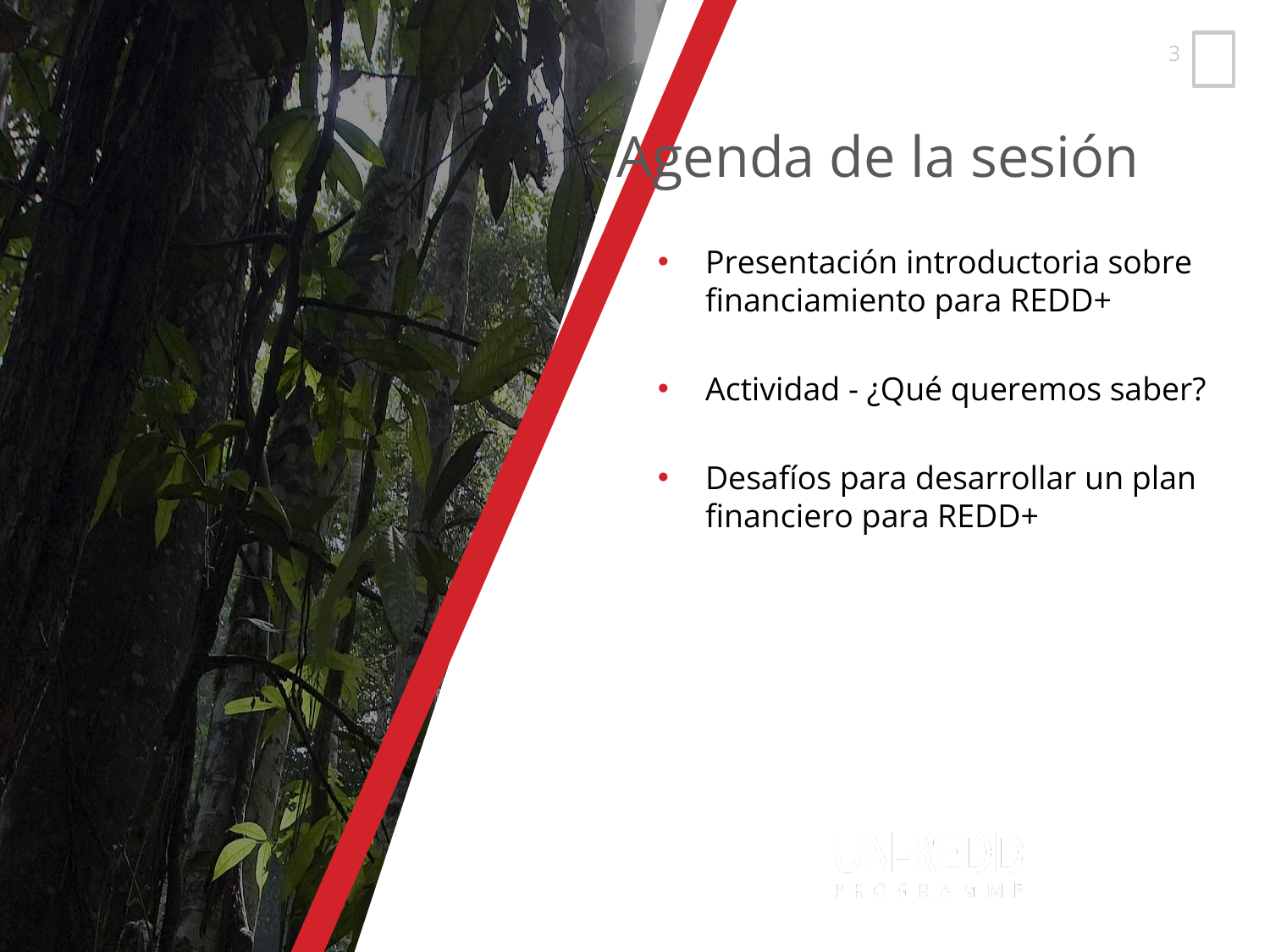

Presentación introductoria sobre financiamiento para REDD+

Actividad - ¿Qué queremos saber?

Desafíos para desarrollar un plan financiero para REDD+